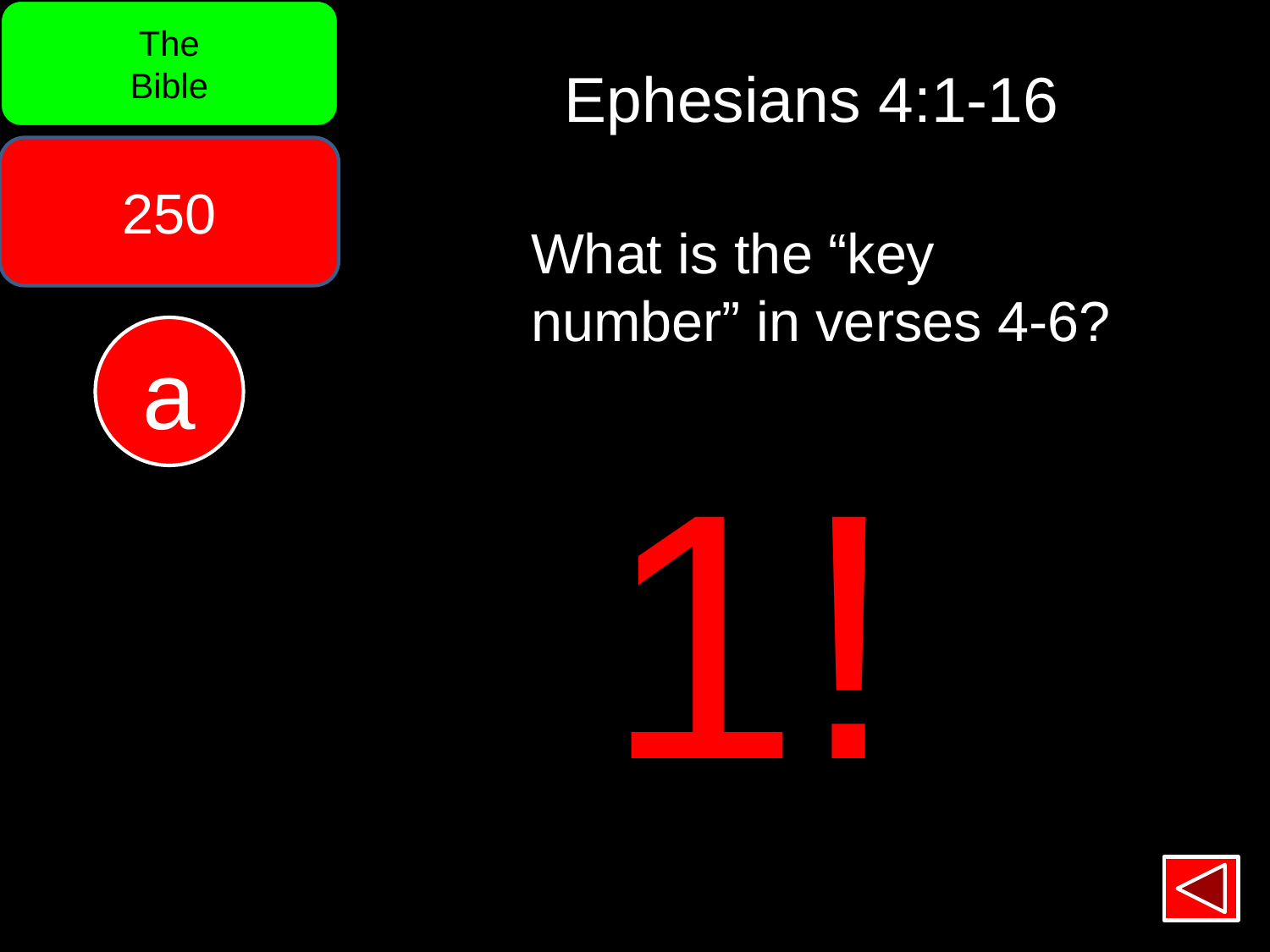

The
Bible
Ephesians 4:1-16
250
What is the “key
number” in verses 4-6?
a
1!